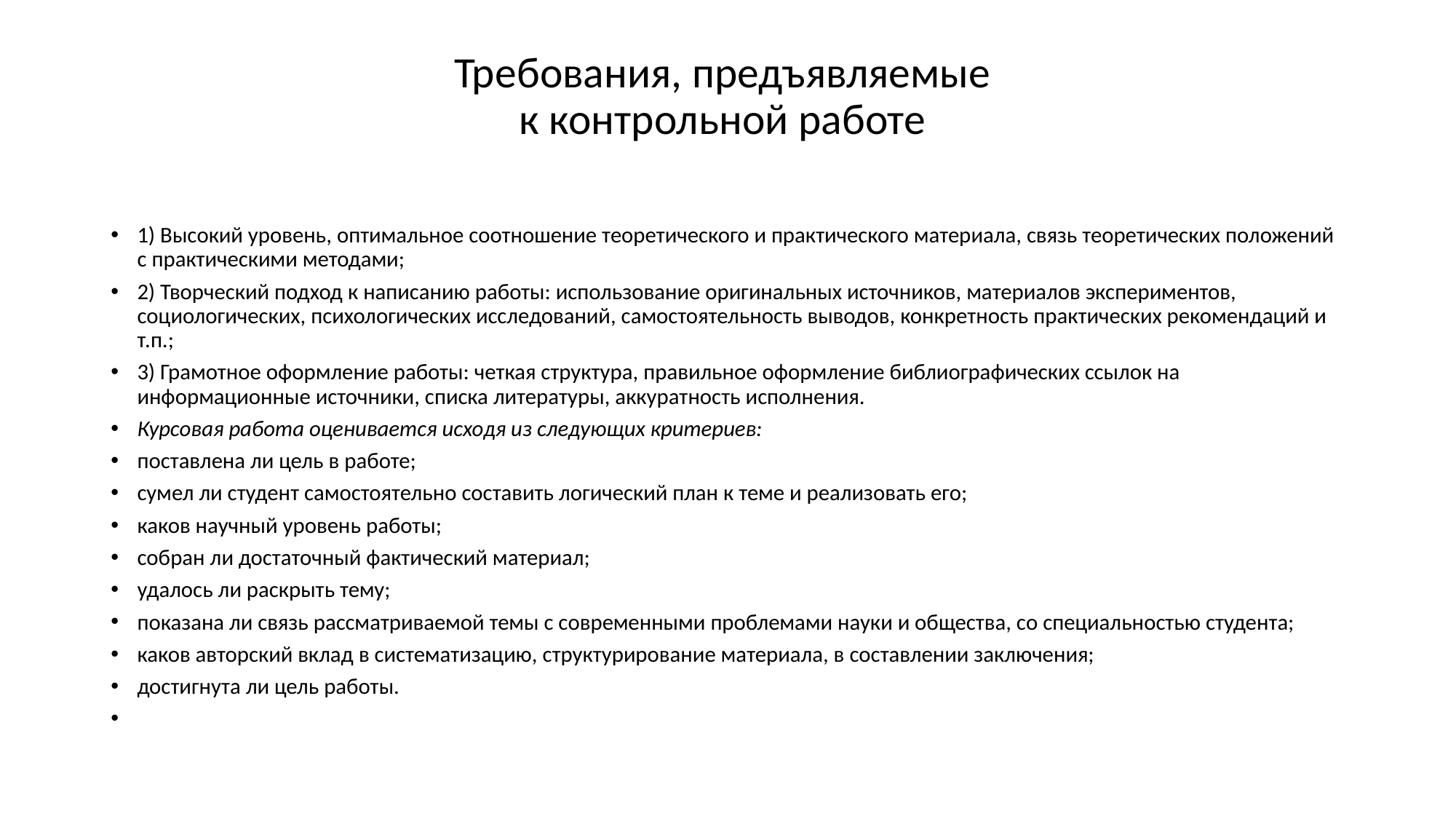

# Требования, предъявляемые к контрольной работе
1) Высокий уровень, оптимальное соотношение теоретического и практического материала, связь теоретических положений с практическими методами;
2) Творческий подход к написанию работы: использование оригинальных источников, материалов экспериментов, социологических, психологических исследований, самостоятельность выводов, конкретность практических рекомендаций и т.п.;
3) Грамотное оформление работы: четкая структура, правильное оформление библиографических ссылок на информационные источники, списка литературы, аккуратность исполнения.
Курсовая работа оценивается исходя из следующих критериев:
поставлена ли цель в работе;
сумел ли студент самостоятельно составить логический план к теме и реализовать его;
каков научный уровень работы;
собран ли достаточный фактический материал;
удалось ли раскрыть тему;
показана ли связь рассматриваемой темы с современными проблемами науки и общества, со специальностью студента;
каков авторский вклад в систематизацию, структурирование материала, в составлении заключения;
достигнута ли цель работы.